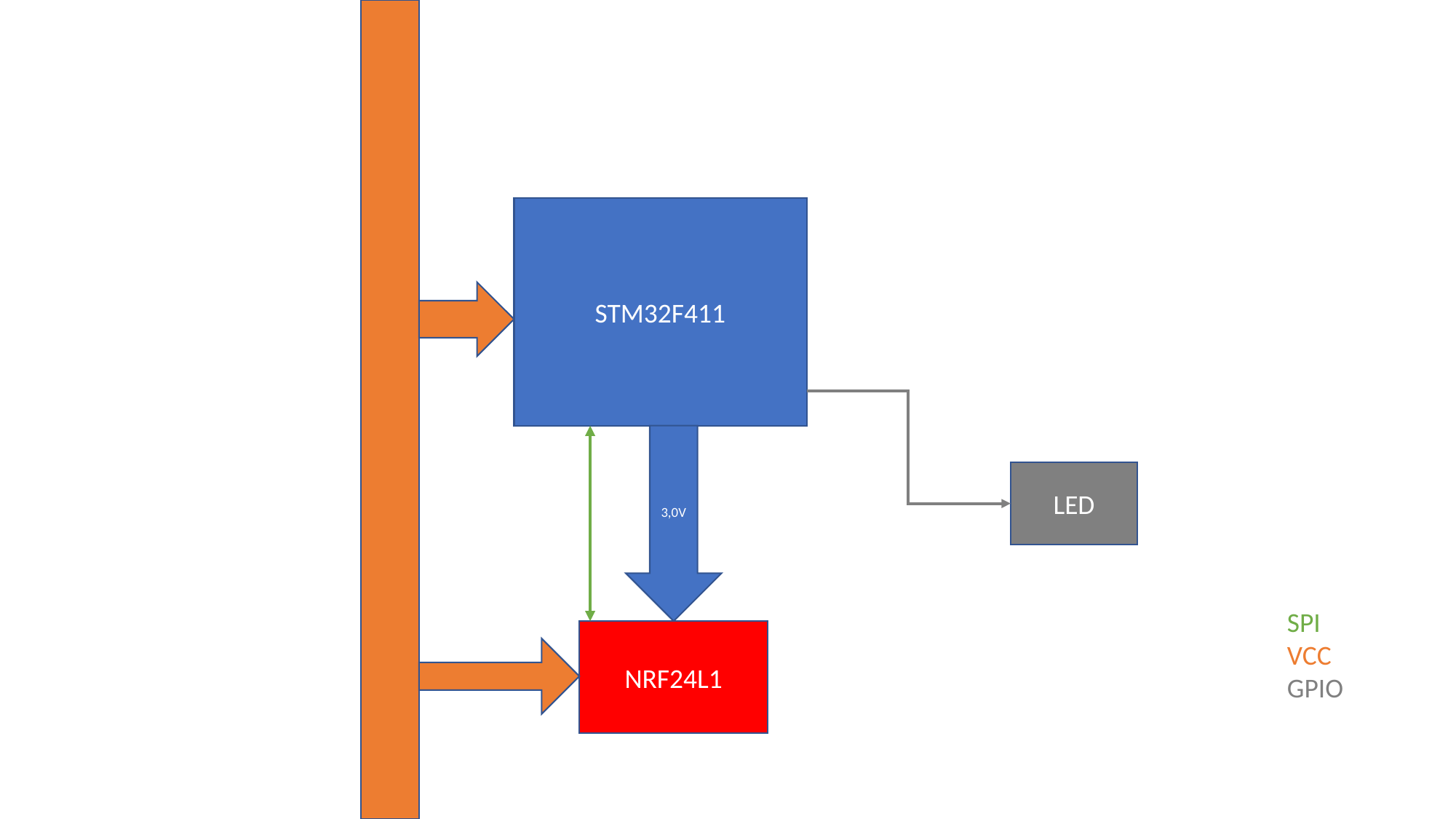

STM32F411

3,0V
LED
SPI
VCC
GPIO
NRF24L1